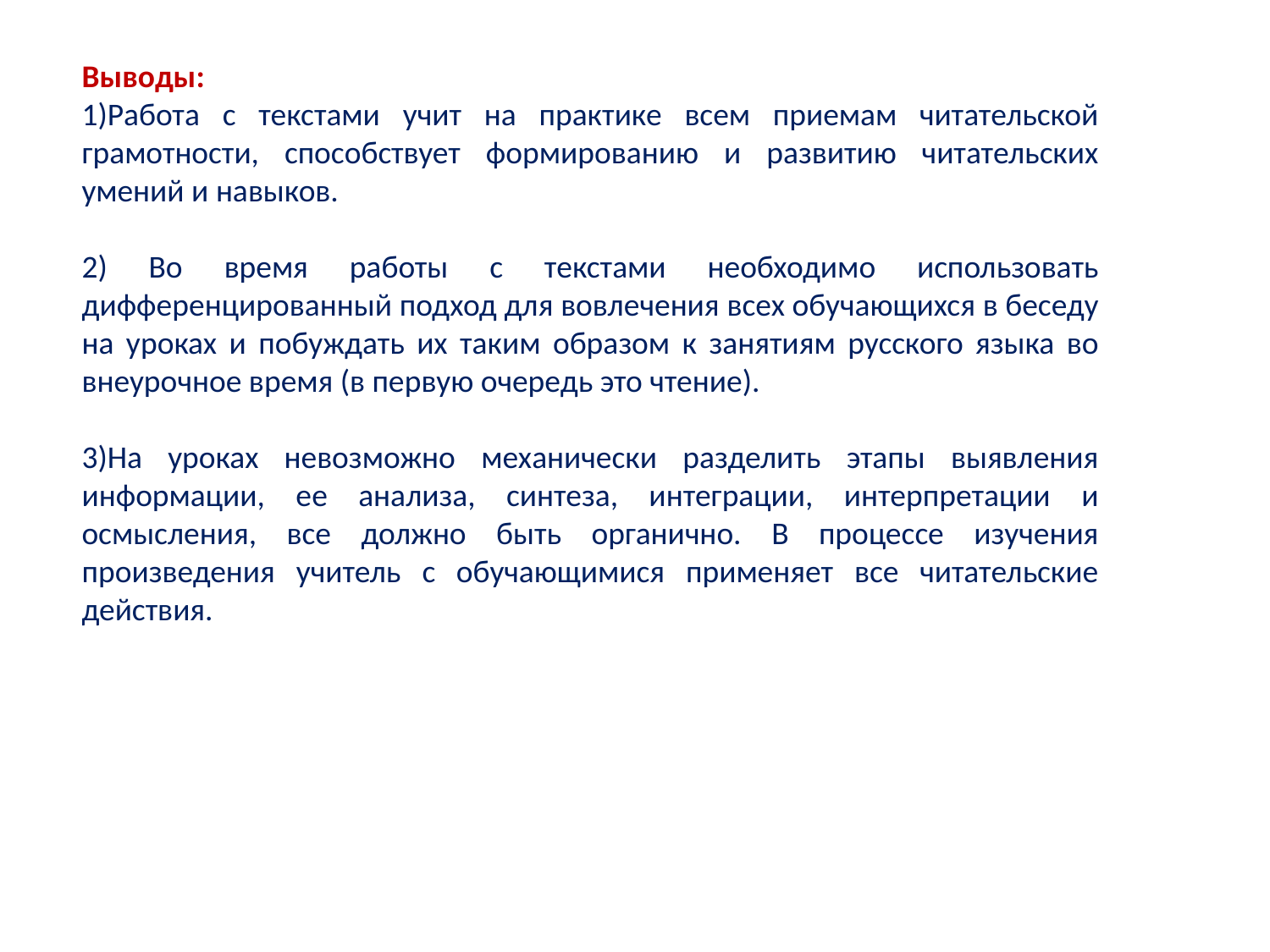

Выводы:
1)Работа с текстами учит на практике всем приемам читательской грамотности, способствует формированию и развитию читательских умений и навыков.

2) Во время работы с текстами необходимо использовать дифференцированный подход для вовлечения всех обучающихся в беседу на уроках и побуждать их таким образом к занятиям русского языка во внеурочное время (в первую очередь это чтение).

3)На уроках невозможно механически разделить этапы выявления информации, ее анализа, синтеза, интеграции, интерпретации и осмысления, все должно быть органично. В процессе изучения произведения учитель с обучающимися применяет все читательские действия.